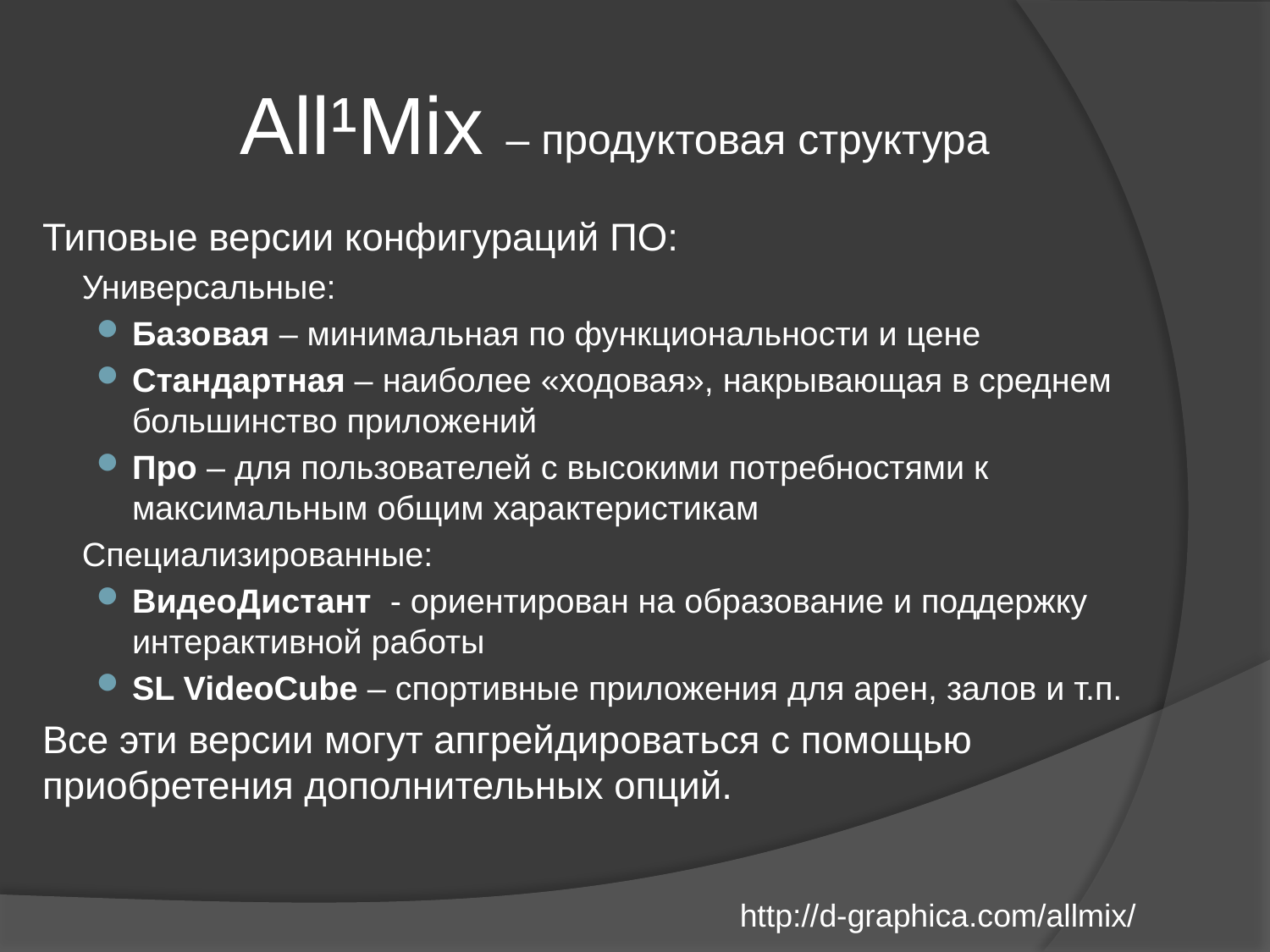

# All¹Mix – продуктовая структура
Типовые версии конфигураций ПО:
Универсальные:
Базовая – минимальная по функциональности и цене
Стандартная – наиболее «ходовая», накрывающая в среднем большинство приложений
Про – для пользователей с высокими потребностями к максимальным общим характеристикам
Специализированные:
ВидеоДистант  - ориентирован на образование и поддержку интерактивной работы
SL VideoCube – спортивные приложения для арен, залов и т.п.
Все эти версии могут апгрейдироваться с помощью приобретения дополнительных опций.
http://d-graphica.com/allmix/